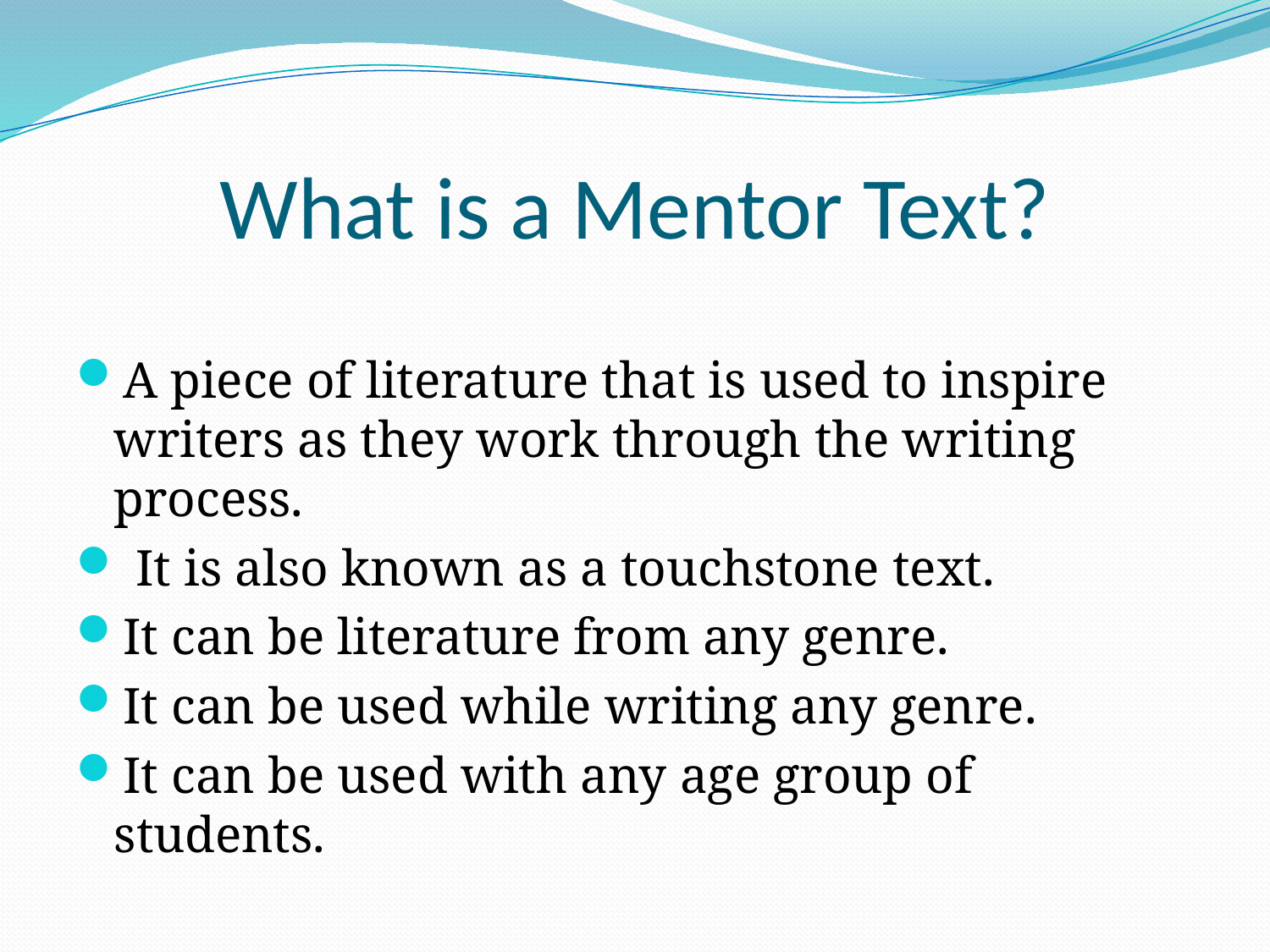

# What is a Mentor Text?
A piece of literature that is used to inspire writers as they work through the writing process.
 It is also known as a touchstone text.
It can be literature from any genre.
It can be used while writing any genre.
It can be used with any age group of students.